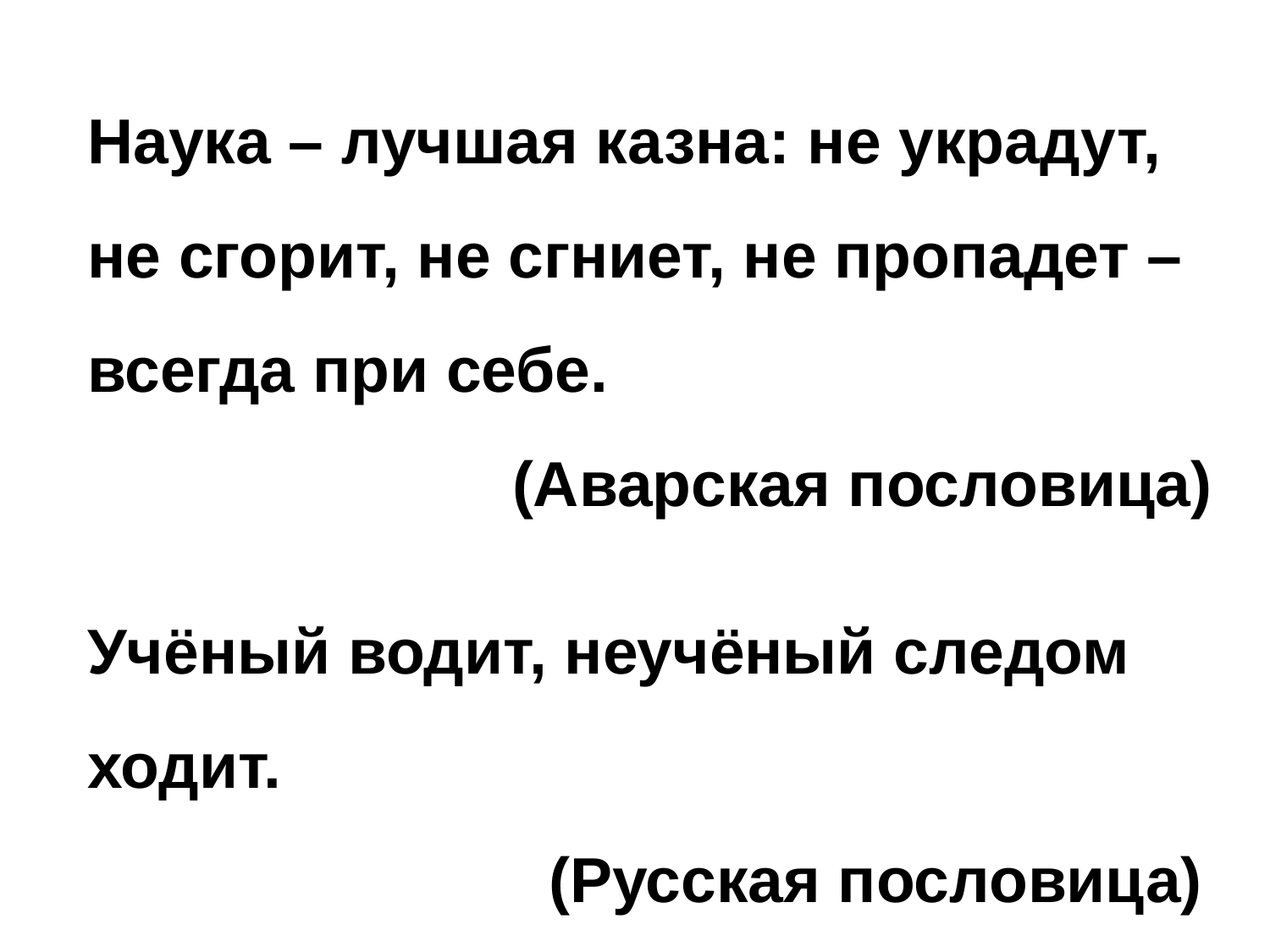

Наука – лучшая казна: не украдут, не сгорит, не сгниет, не пропадет – всегда при себе.
(Аварская пословица)
Учёный водит, неучёный следом ходит.
 (Русская пословица)